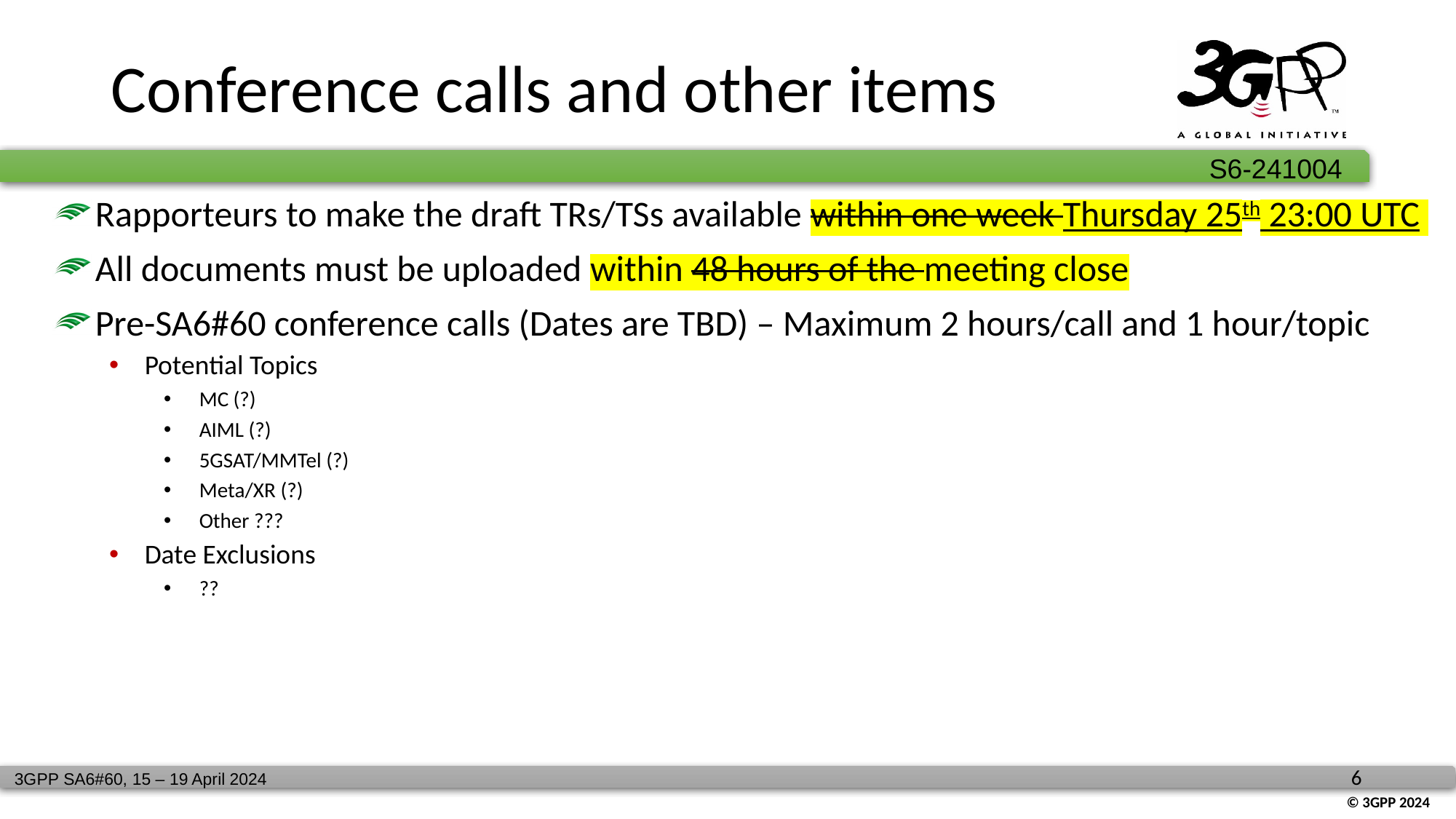

# Conference calls and other items
Rapporteurs to make the draft TRs/TSs available within one week Thursday 25th 23:00 UTC
All documents must be uploaded within 48 hours of the meeting close
Pre-SA6#60 conference calls (Dates are TBD) – Maximum 2 hours/call and 1 hour/topic
Potential Topics
MC (?)
AIML (?)
5GSAT/MMTel (?)
Meta/XR (?)
Other ???
Date Exclusions
??